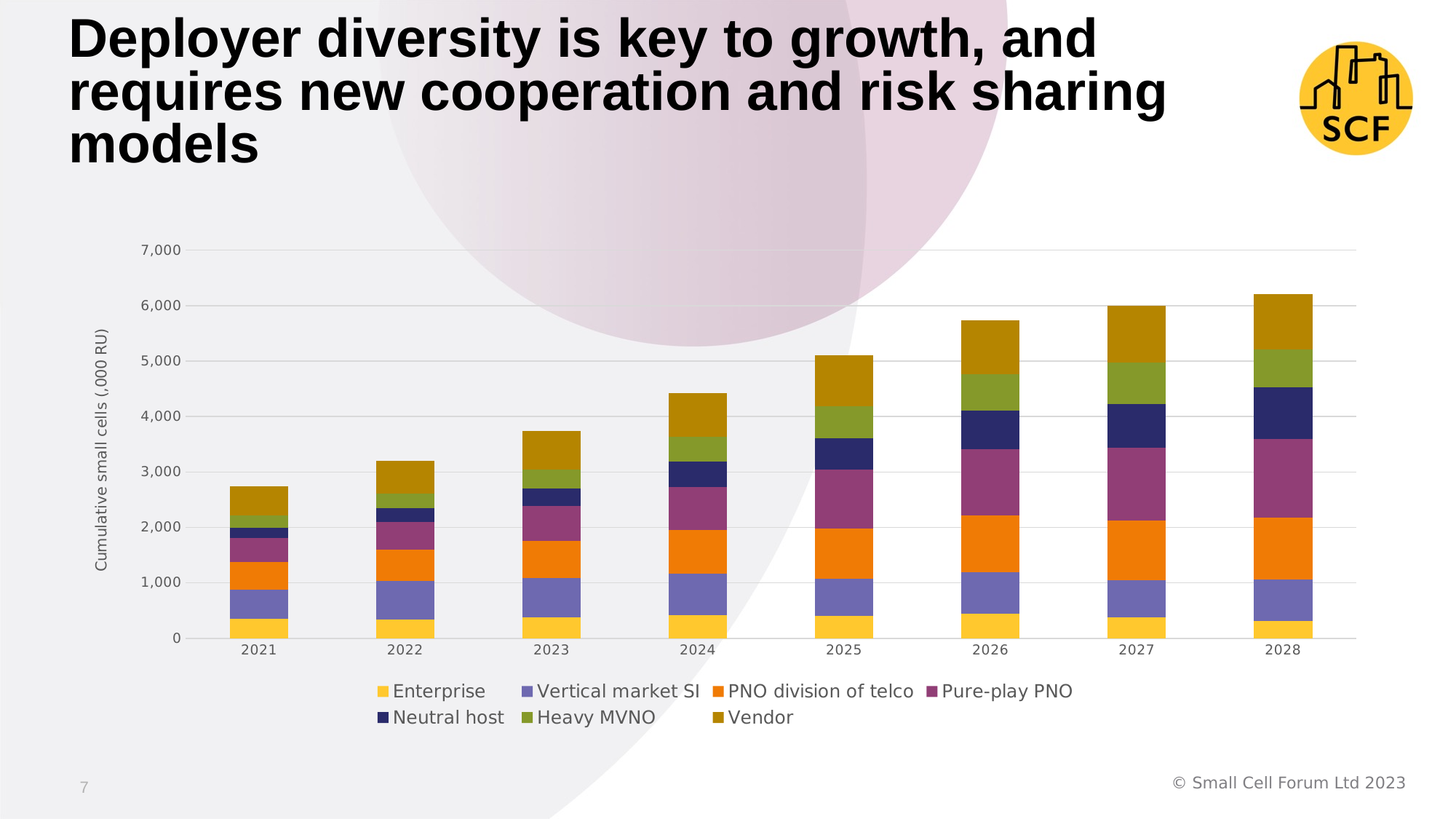

# Deployer diversity is key to growth, and requires new cooperation and risk sharing models

### Chart

| Category | Enterprise | Vertical market SI | PNO division of telco | Pure-play PNO | Neutral host  | Heavy MVNO | Vendor |
|---|---|---|---|---|---|---|---|
| 2021 | 349.6114285714286 | 523.1061000000001 | 506.58696000000003 | 430.59891600000003 | 177.305436 | 227.964132 | 531.916308 |
| 2022 | 337.6651515151515 | 700.414 | 562.55979 | 503.3429700000001 | 236.86728000000002 | 266.47569000000004 | 592.1682000000001 |
| 2023 | 380.43478260869557 | 712.5 | 662.6249999999999 | 627.7499999999999 | 313.87499999999994 | 348.75 | 697.5 |
| 2024 | 418.2848675675675 | 751.7176619999998 | 781.3441816199997 | 781.3441816199997 | 452.35715777999985 | 452.35715777999985 | 781.3441816199997 |
| 2025 | 403.4210526315792 | 664.3000000000001 | 912.646 | 1056.7480000000003 | 576.4080000000001 | 576.4080000000001 | 912.646 |
| 2026 | 442.30769230769243 | 747.5 | 1026.95 | 1189.1 | 702.6500000000001 | 648.6 | 972.9000000000001 |
| 2027 | 383.97435897435906 | 658.9 | 1081.195 | 1308.815 | 796.6700000000001 | 739.765 | 1024.29 |
| 2028 | 313.9240506329114 | 744.0 | 1116.0 | 1426.0 | 930.0 | 682.0 | 992.0 |
7
© Small Cell Forum Ltd 2023